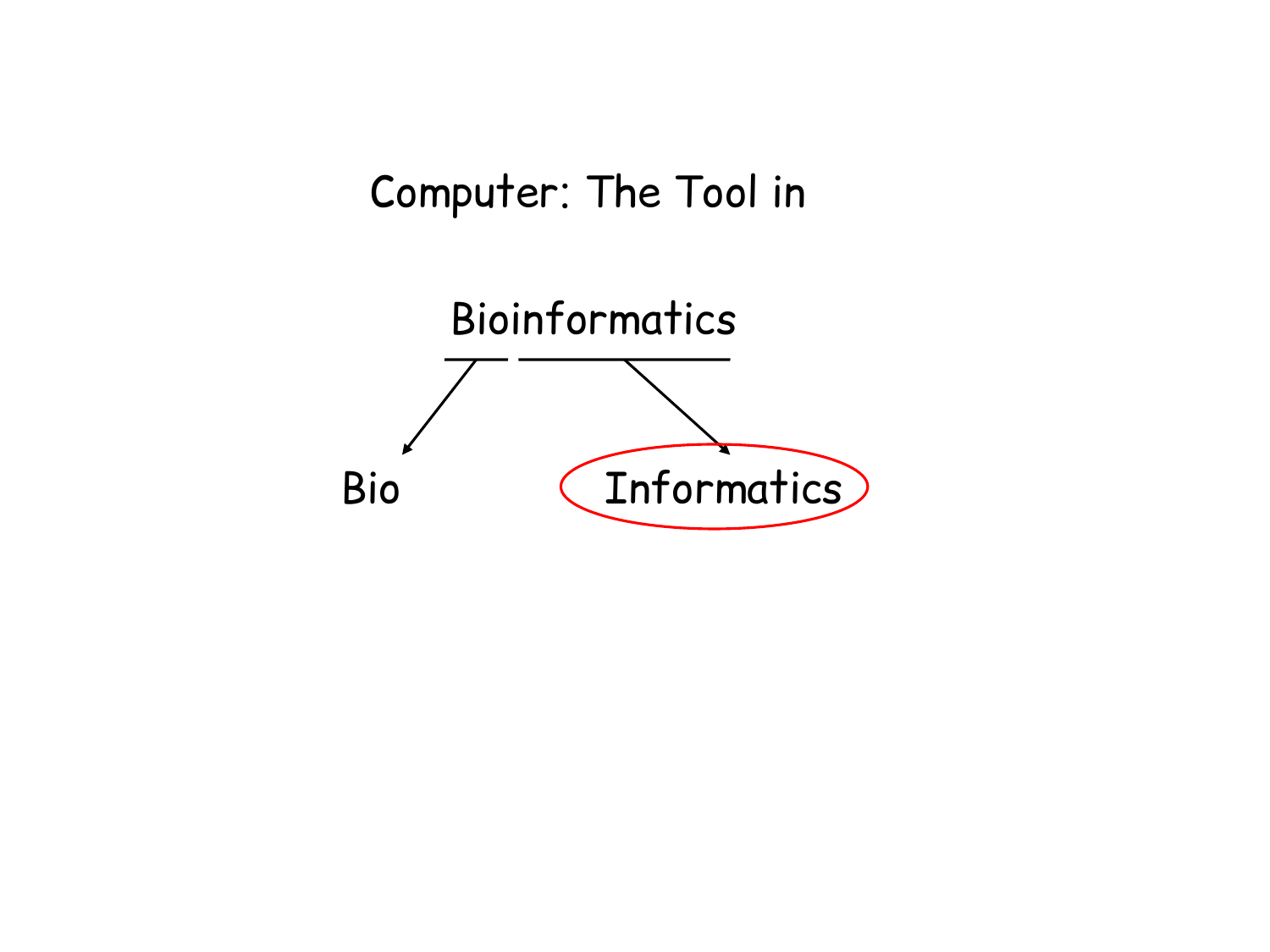

Computer: The Tool in
Bioinformatics

Bio

Informatics